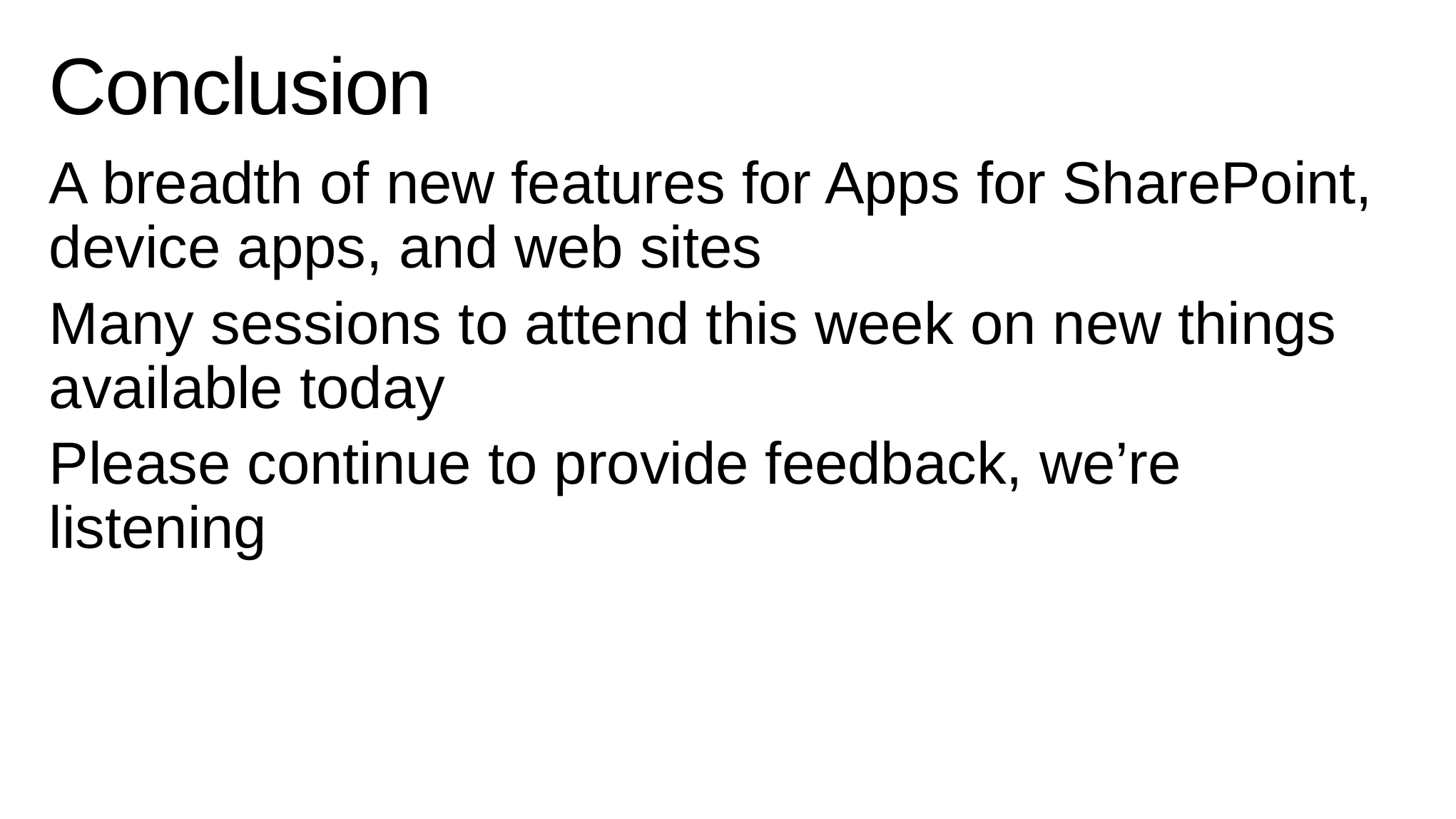

# Conclusion
A breadth of new features for Apps for SharePoint, device apps, and web sites
Many sessions to attend this week on new things available today
Please continue to provide feedback, we’re listening